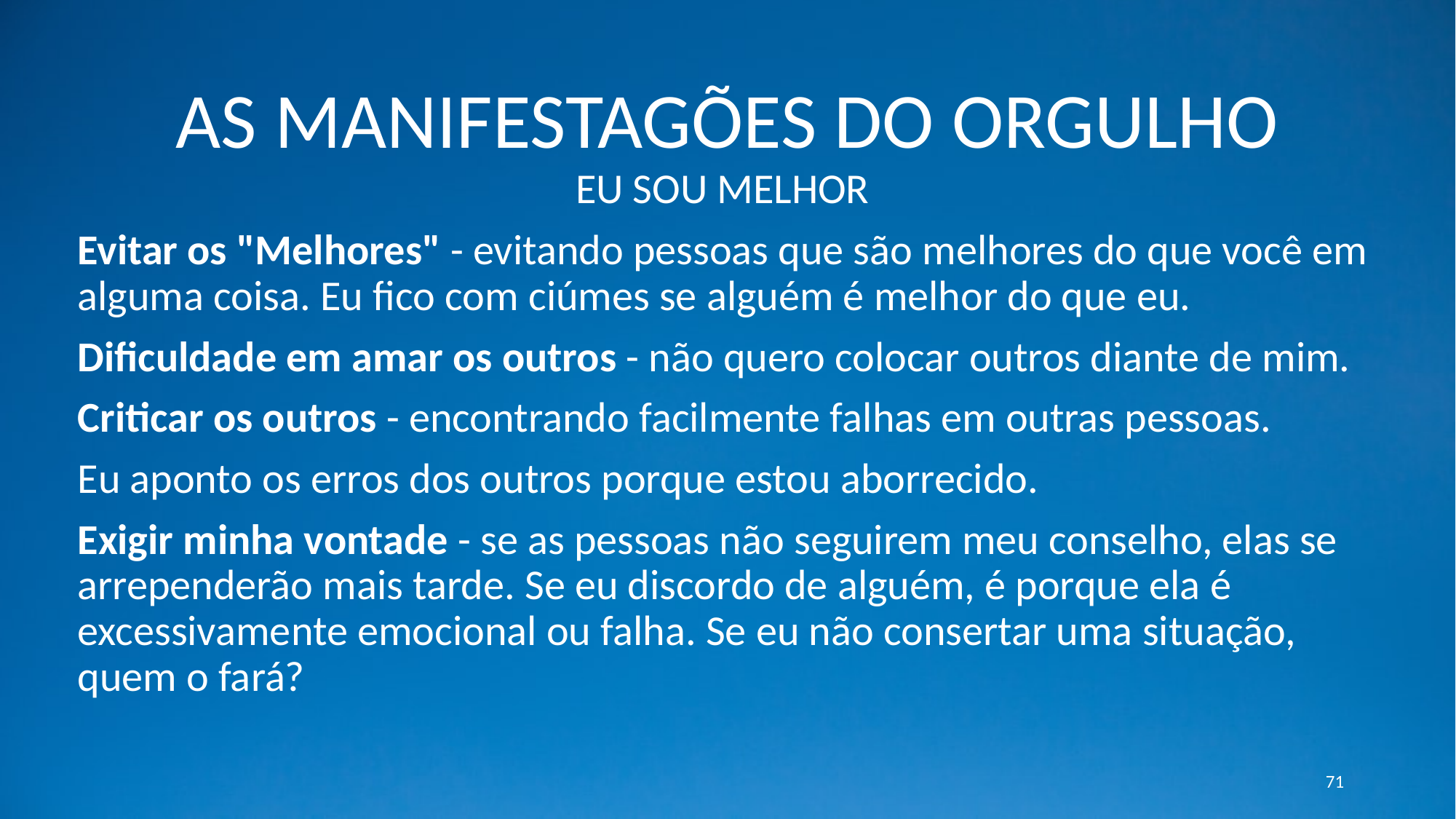

# AS MANIFESTAGÕES DO ORGULHO
EU SOU MELHOR
Evitar os "Melhores" - evitando pessoas que são melhores do que você em alguma coisa. Eu fico com ciúmes se alguém é melhor do que eu.
Dificuldade em amar os outros - não quero colocar outros diante de mim.
Criticar os outros - encontrando facilmente falhas em outras pessoas.
Eu aponto os erros dos outros porque estou aborrecido.
Exigir minha vontade - se as pessoas não seguirem meu conselho, elas se arrependerão mais tarde. Se eu discordo de alguém, é porque ela é excessivamente emocional ou falha. Se eu não consertar uma situação, quem o fará?
71